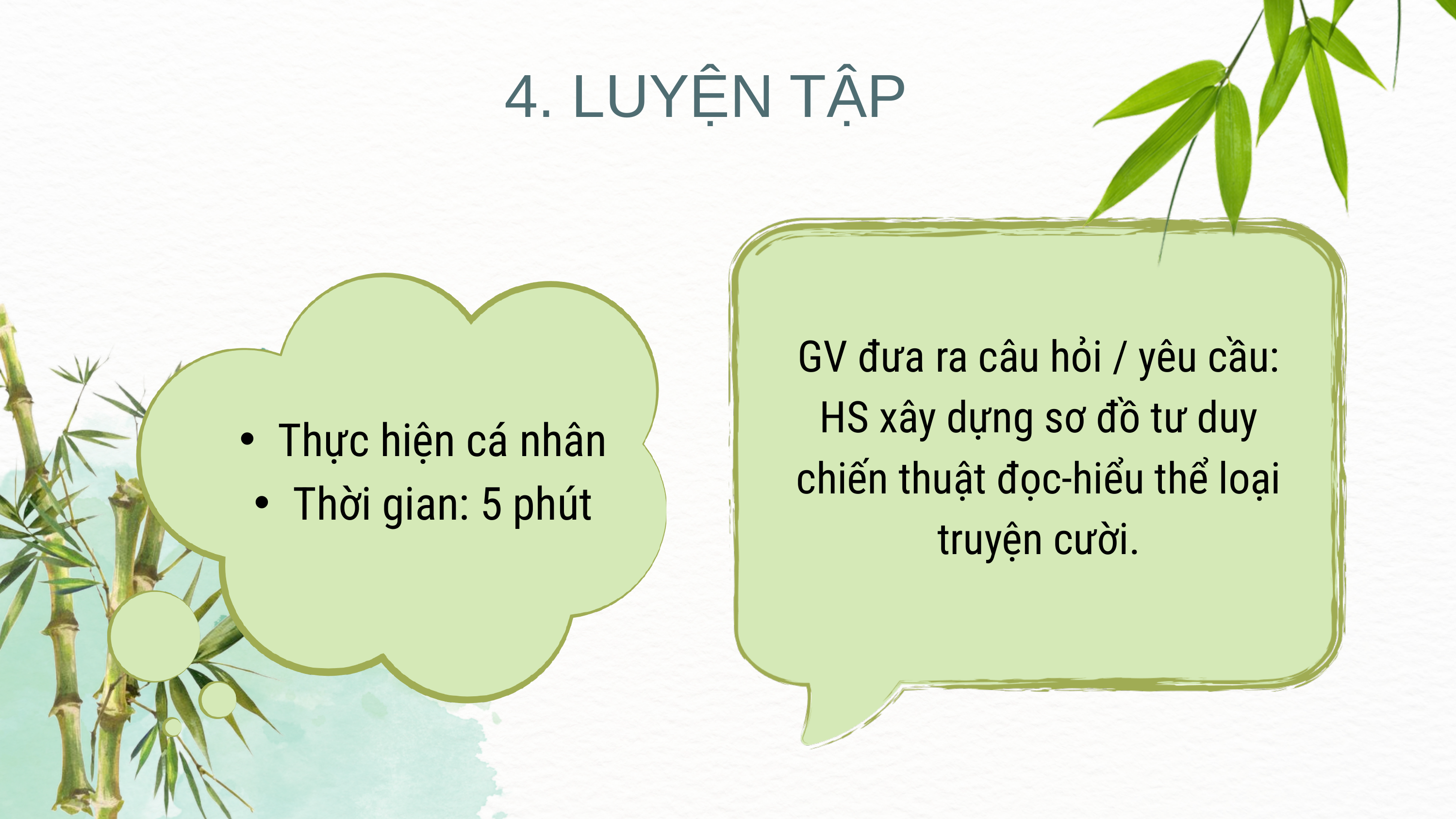

4. LUYỆN TẬP

GV đưa ra câu hỏi / yêu cầu:
HS xây dựng sơ đồ tư duy chiến thuật đọc-hiểu thể loại truyện cười.

Thực hiện cá nhân
Thời gian: 5 phút